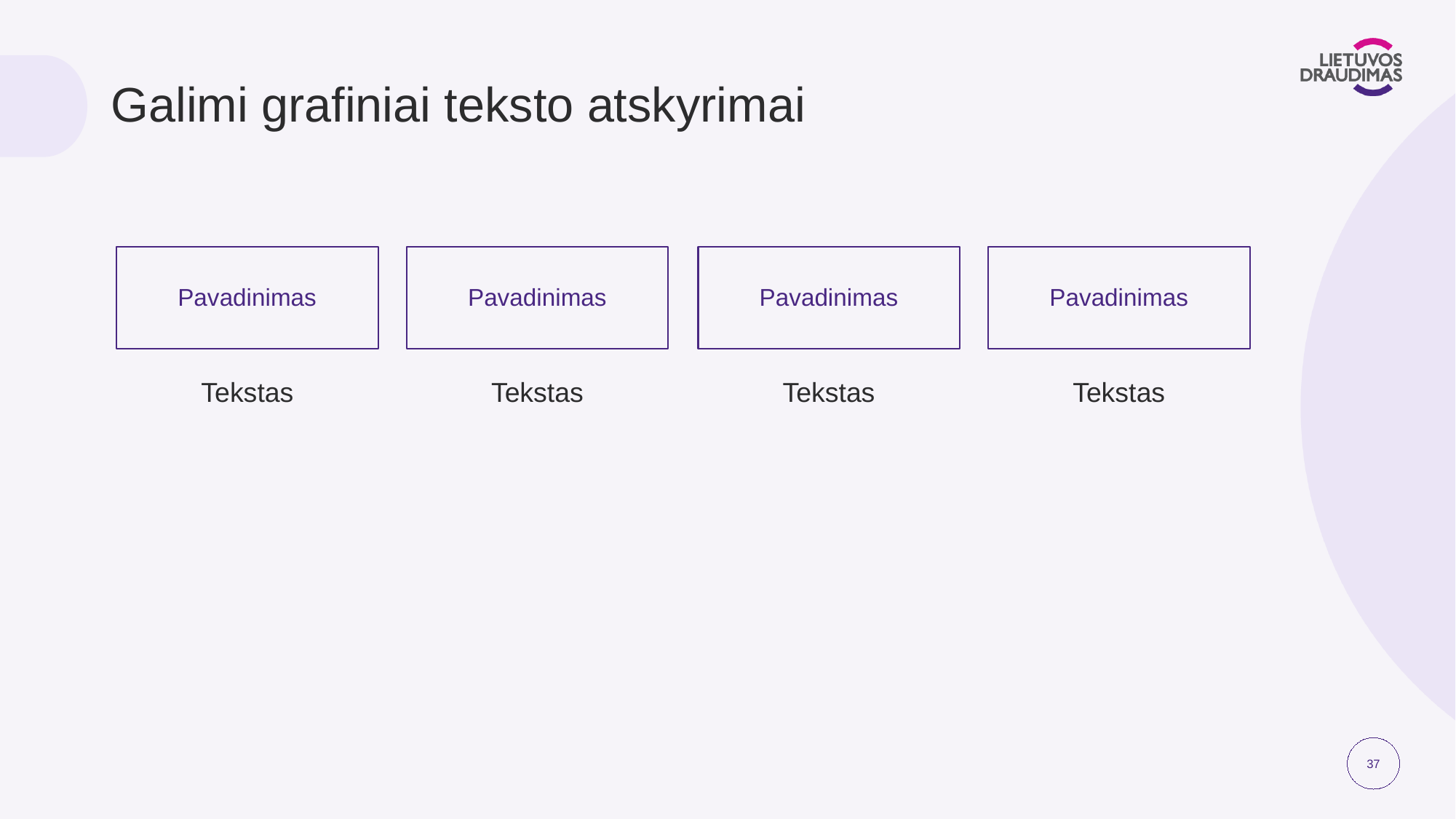

# Galimi grafiniai teksto atskyrimai
Pavadinimas
Pavadinimas
Pavadinimas
Pavadinimas
Tekstas
Tekstas
Tekstas
Tekstas
37